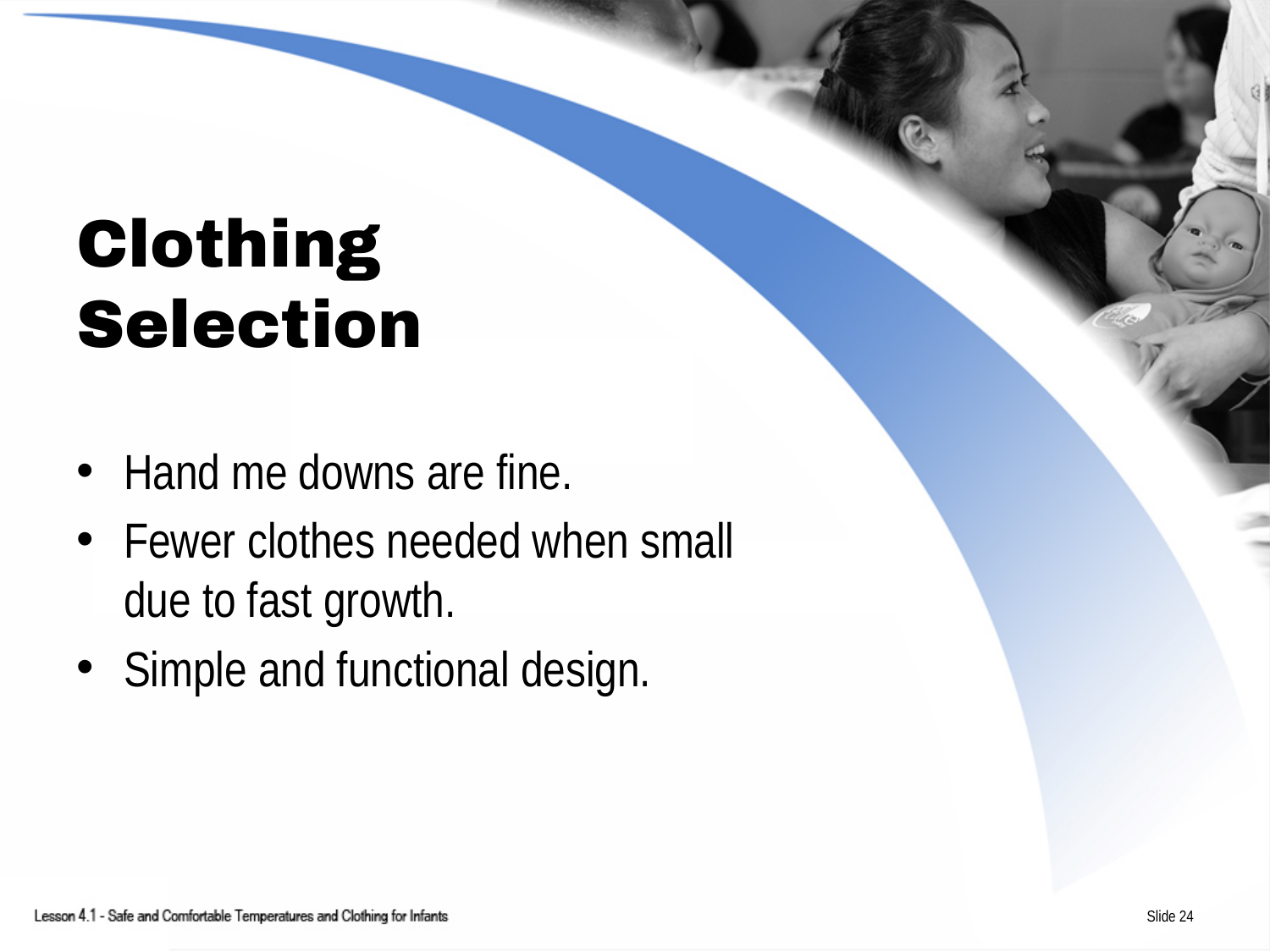

# Clothing Selection
Hand me downs are fine.
Fewer clothes needed when small
due to fast growth.
Simple and functional design.
Slide 24